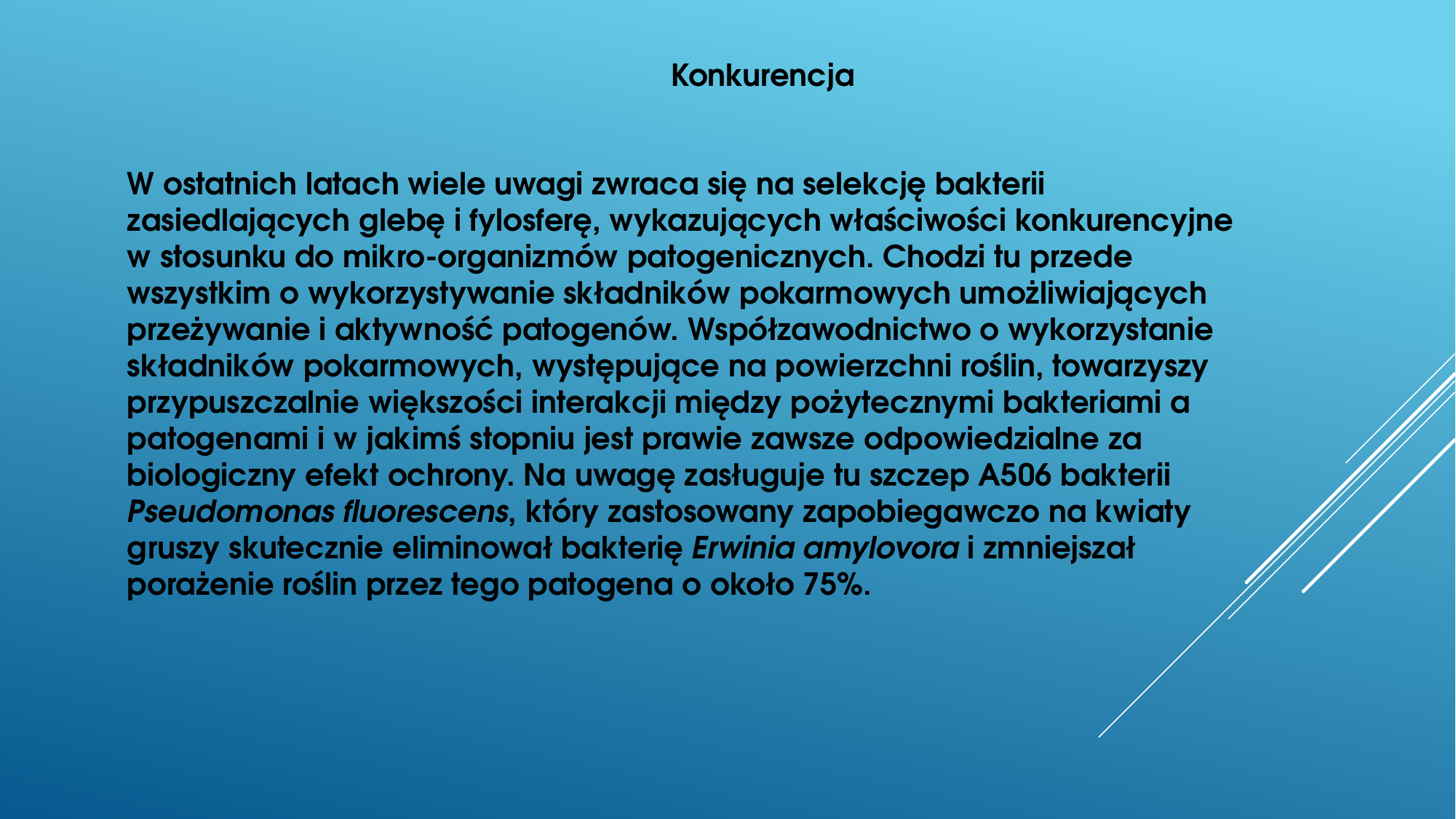

Konkurencja
W ostatnich latach wiele uwagi zwraca się na selekcję bakterii zasiedlających glebę i fylosferę, wykazujących właściwości konkurencyjne w stosunku do mikro-organizmów patogenicznych. Chodzi tu przede wszystkim o wykorzystywanie składników pokarmowych umożliwiających przeżywanie i aktywność patogenów. Współzawodnictwo o wykorzystanie składników pokarmowych, występujące na powierzchni roślin, towarzyszy przypuszczalnie większości interakcji między pożytecznymi bakteriami a patogenami i w jakimś stopniu jest prawie zawsze odpowiedzialne za biologiczny efekt ochrony. Na uwagę zasługuje tu szczep A506 bakterii Pseudomonas fluorescens, który zastosowany zapobiegawczo na kwiaty gruszy skutecznie eliminował bakterię Erwinia amylovora i zmniejszał porażenie roślin przez tego patogena o około 75%.